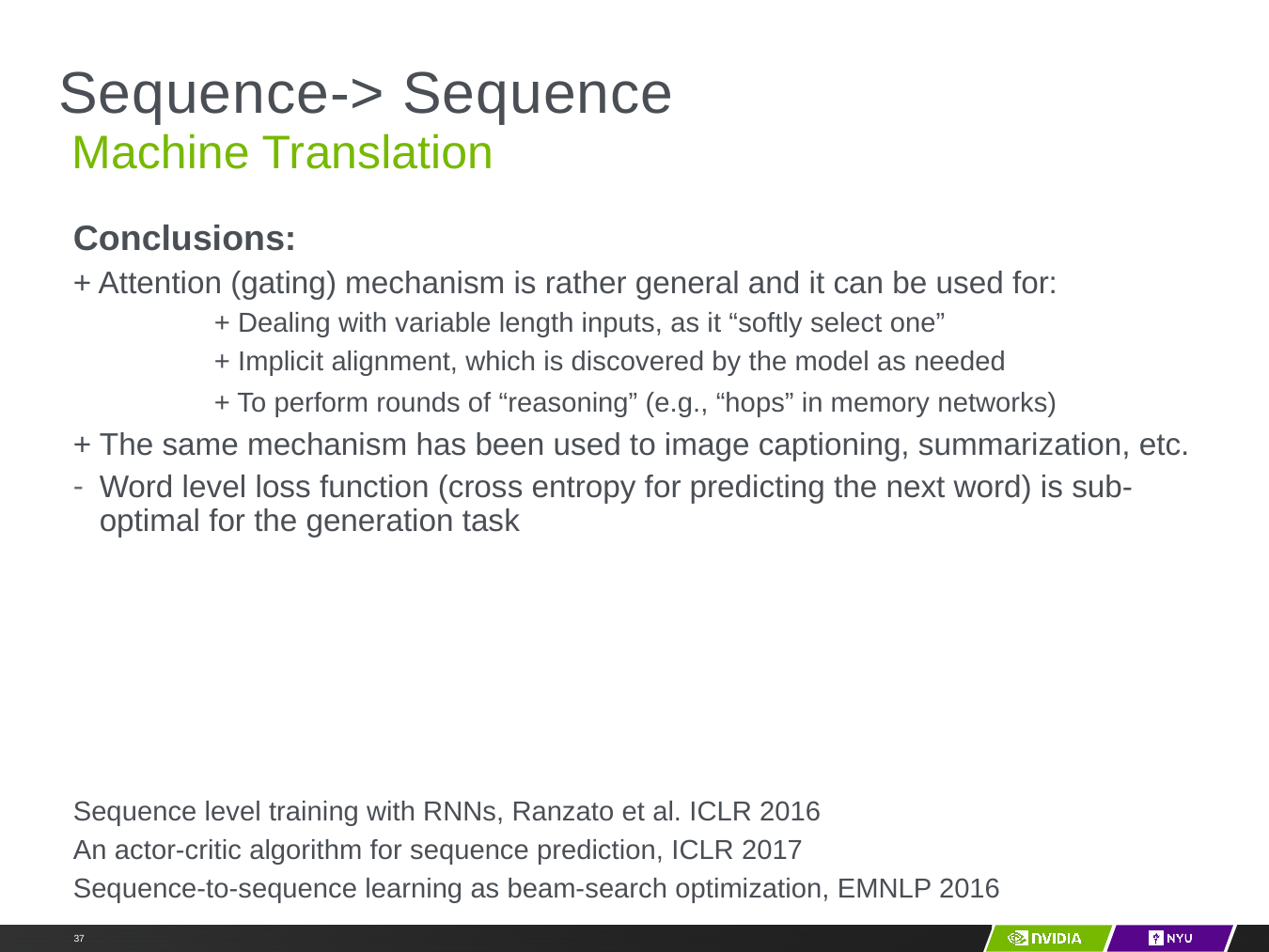

# Sequence-> Sequence
Machine Translation
Conclusions:
+ Attention (gating) mechanism is rather general and it can be used for:
	+ Dealing with variable length inputs, as it “softly select one”
	+ Implicit alignment, which is discovered by the model as needed
	+ To perform rounds of “reasoning” (e.g., “hops” in memory networks)
+ The same mechanism has been used to image captioning, summarization, etc.
Word level loss function (cross entropy for predicting the next word) is sub-optimal for the generation task

Sequence level training with RNNs, Ranzato et al. ICLR 2016
An actor-critic algorithm for sequence prediction, ICLR 2017
Sequence-to-sequence learning as beam-search optimization, EMNLP 2016